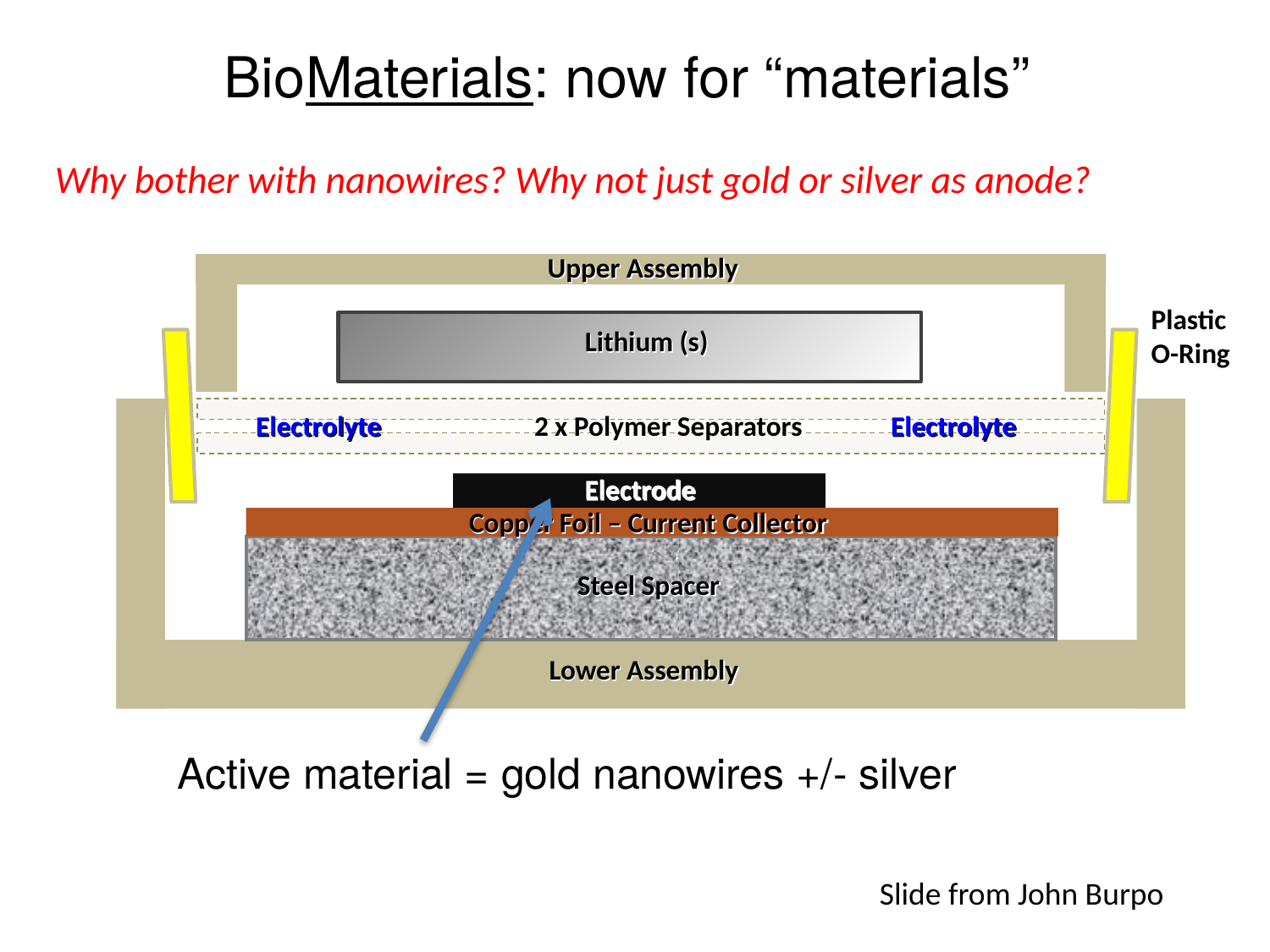

BioMaterials: now for “materials”
Why bother with nanowires? Why not just gold or silver as anode?
Upper Assembly

Plastic
O-Ring

Lithium (s)

Lower Assembly

2 x Polymer Separators

Electrolyte
Electrolyte
Electrode

Copper Foil – Current Collector

Active material = gold nanowires +/- silver

Steel Spacer
Slide from John Burpo